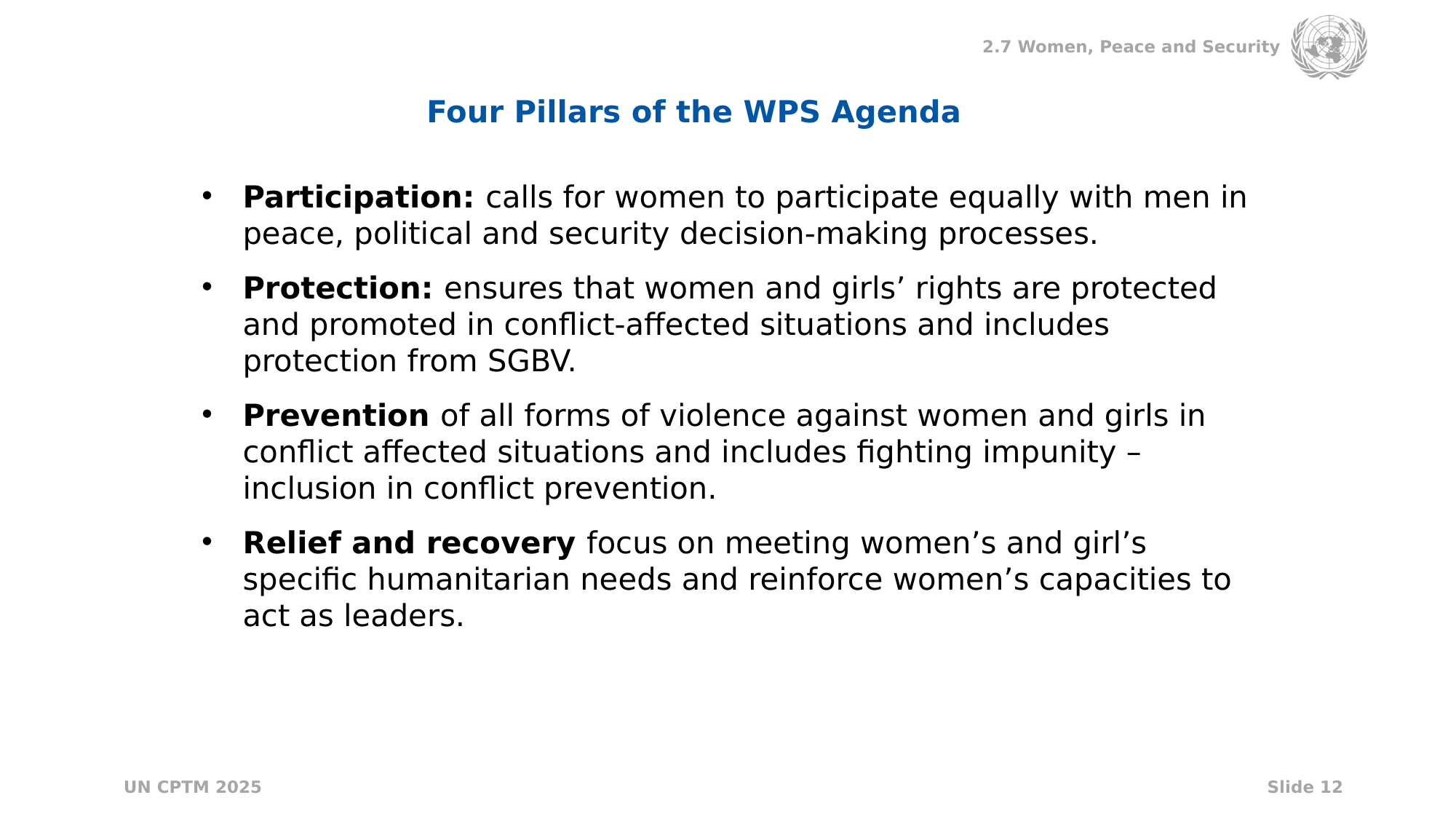

Four Pillars of the WPS Agenda
Participation: calls for women to participate equally with men in peace, political and security decision-making processes.
Protection: ensures that women and girls’ rights are protected and promoted in conflict-affected situations and includes protection from SGBV.
Prevention of all forms of violence against women and girls in conflict affected situations and includes fighting impunity – inclusion in conflict prevention.
Relief and recovery focus on meeting women’s and girl’s specific humanitarian needs and reinforce women’s capacities to act as leaders.